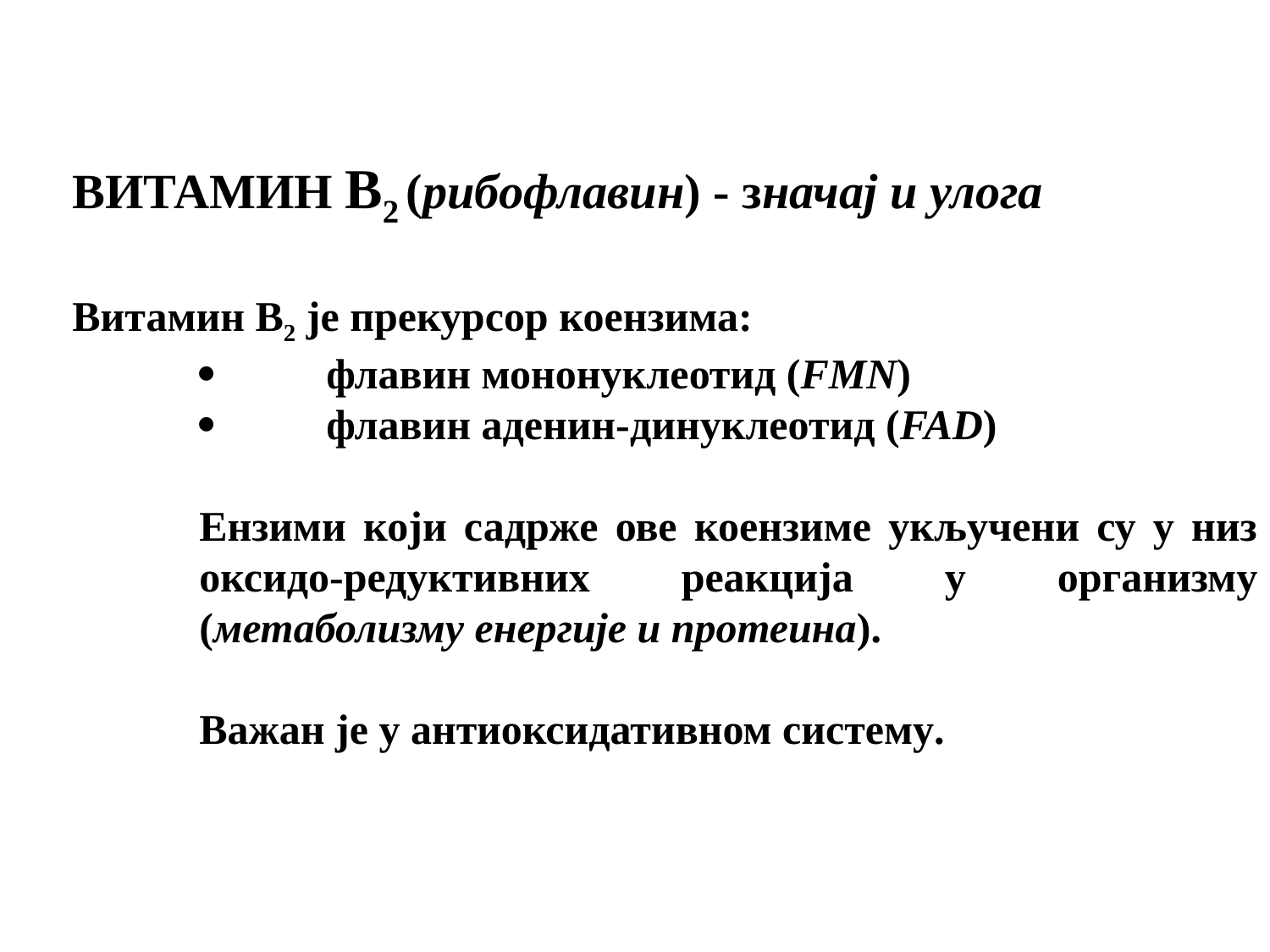

ВИТАМИН B2 (рибофлавин) - значај и улога

Витамин B2 је прекурсор коензима:
•	флавин мононуклеотид (FMN)
•	флавин аденин-динуклеотид (FAD)

Ензими који садрже ове коензиме укључени су у низ оксидо-редуктивних реакција у организму (метаболизму енергије и протеина).

Важан је у антиоксидативном систему.